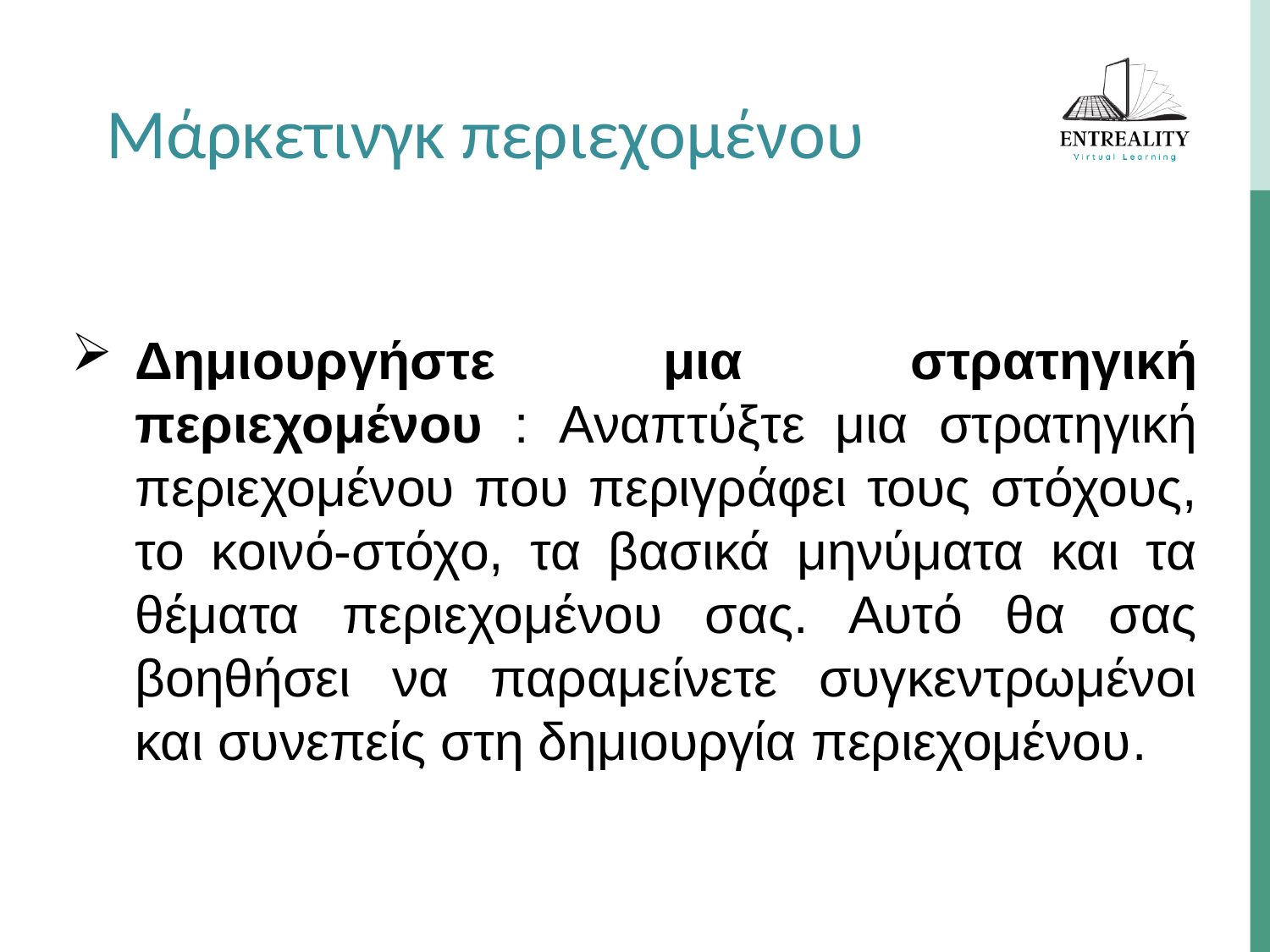

Μάρκετινγκ περιεχομένου

Δημιουργήστε μια στρατηγική περιεχομένου : Αναπτύξτε μια στρατηγική περιεχομένου που περιγράφει τους στόχους, το κοινό-στόχο, τα βασικά μηνύματα και τα θέματα περιεχομένου σας. Αυτό θα σας βοηθήσει να παραμείνετε συγκεντρωμένοι και συνεπείς στη δημιουργία περιεχομένου.